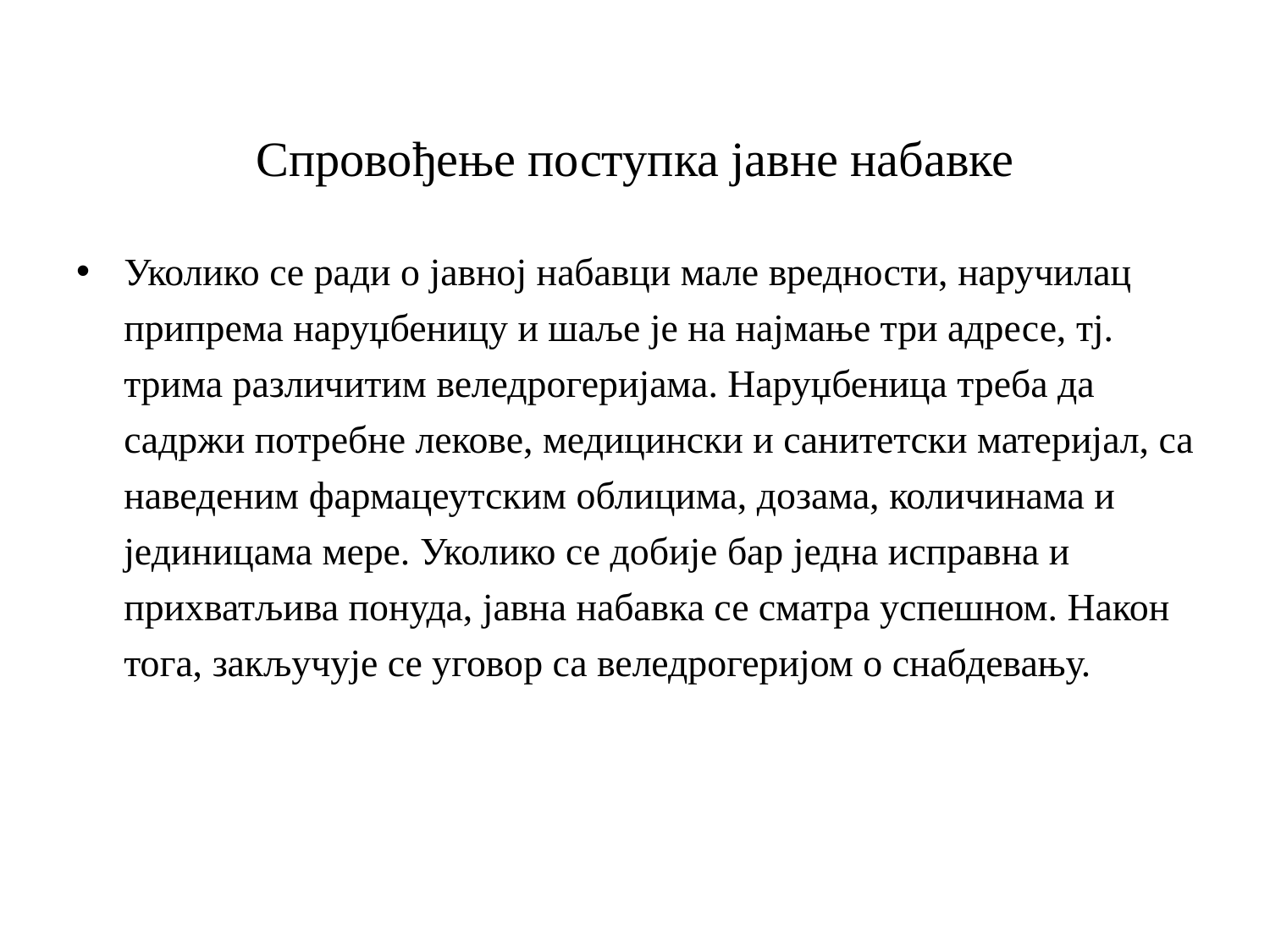

# Спровођење поступка јавне набавке
Уколико се ради о јавној набавци мале вредности, наручилац припрема наруџбеницу и шаље је на најмање три адресе, тј. трима различитим веледрогеријама. Наруџбеница треба да садржи потребне лекове, медицински и санитетски материјал, са наведеним фармацеутским облицима, дозама, количинама и јединицама мере. Уколико се добије бар једна исправна и прихватљива понуда, јавна набавка се сматра успешном. Након тога, закључује се уговор са веледрогеријом о снабдевању.